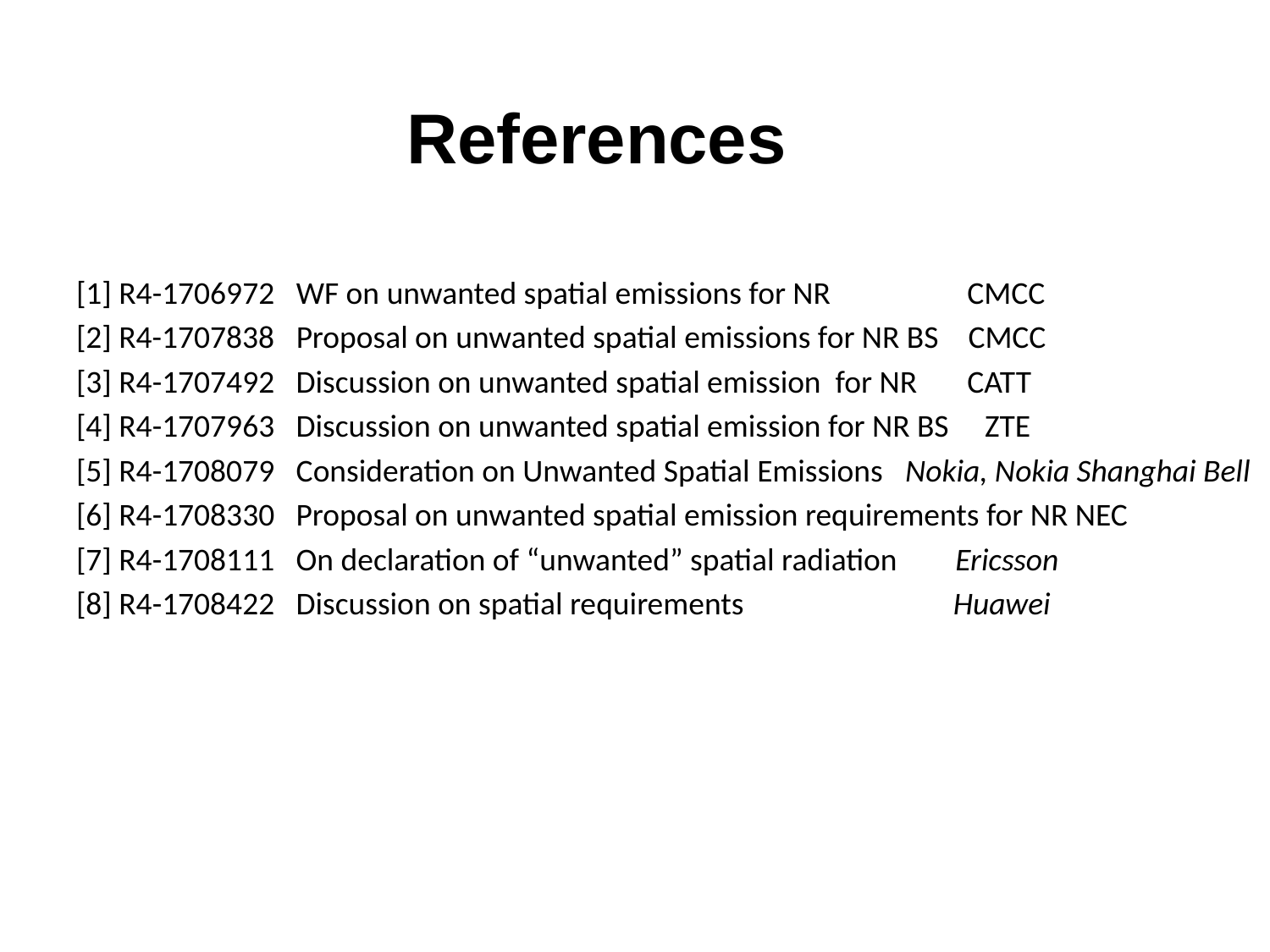

# References
[1] R4-1706972   WF on unwanted spatial emissions for NR                   CMCC
[2] R4-1707838   Proposal on unwanted spatial emissions for NR BS    CMCC
[3] R4-1707492   Discussion on unwanted spatial emission  for NR       CATT
[4] R4-1707963   Discussion on unwanted spatial emission for NR BS     ZTE
[5] R4-1708079   Consideration on Unwanted Spatial Emissions   Nokia, Nokia Shanghai Bell
[6] R4-1708330   Proposal on unwanted spatial emission requirements for NR NEC
[7] R4-1708111   On declaration of “unwanted” spatial radiation        Ericsson
[8] R4-1708422   Discussion on spatial requirements                             Huawei